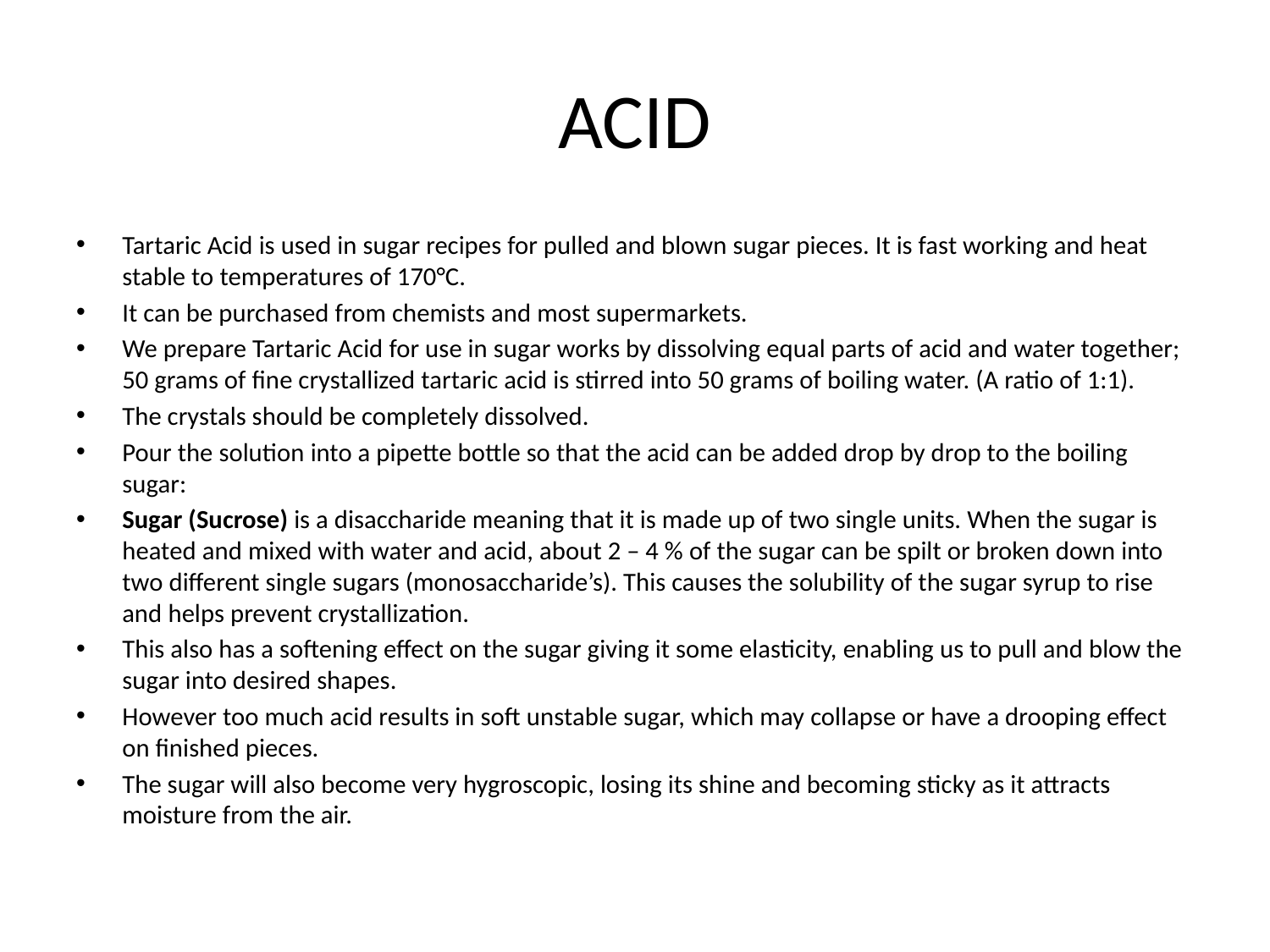

# ACID
Tartaric Acid is used in sugar recipes for pulled and blown sugar pieces. It is fast working and heat stable to temperatures of 170°C.
It can be purchased from chemists and most supermarkets.
We prepare Tartaric Acid for use in sugar works by dissolving equal parts of acid and water together; 50 grams of fine crystallized tartaric acid is stirred into 50 grams of boiling water. (A ratio of 1:1).
The crystals should be completely dissolved.
Pour the solution into a pipette bottle so that the acid can be added drop by drop to the boiling sugar:
Sugar (Sucrose) is a disaccharide meaning that it is made up of two single units. When the sugar is heated and mixed with water and acid, about 2 – 4 % of the sugar can be spilt or broken down into two different single sugars (monosaccharide’s). This causes the solubility of the sugar syrup to rise and helps prevent crystallization.
This also has a softening effect on the sugar giving it some elasticity, enabling us to pull and blow the sugar into desired shapes.
However too much acid results in soft unstable sugar, which may collapse or have a drooping effect on finished pieces.
The sugar will also become very hygroscopic, losing its shine and becoming sticky as it attracts moisture from the air.